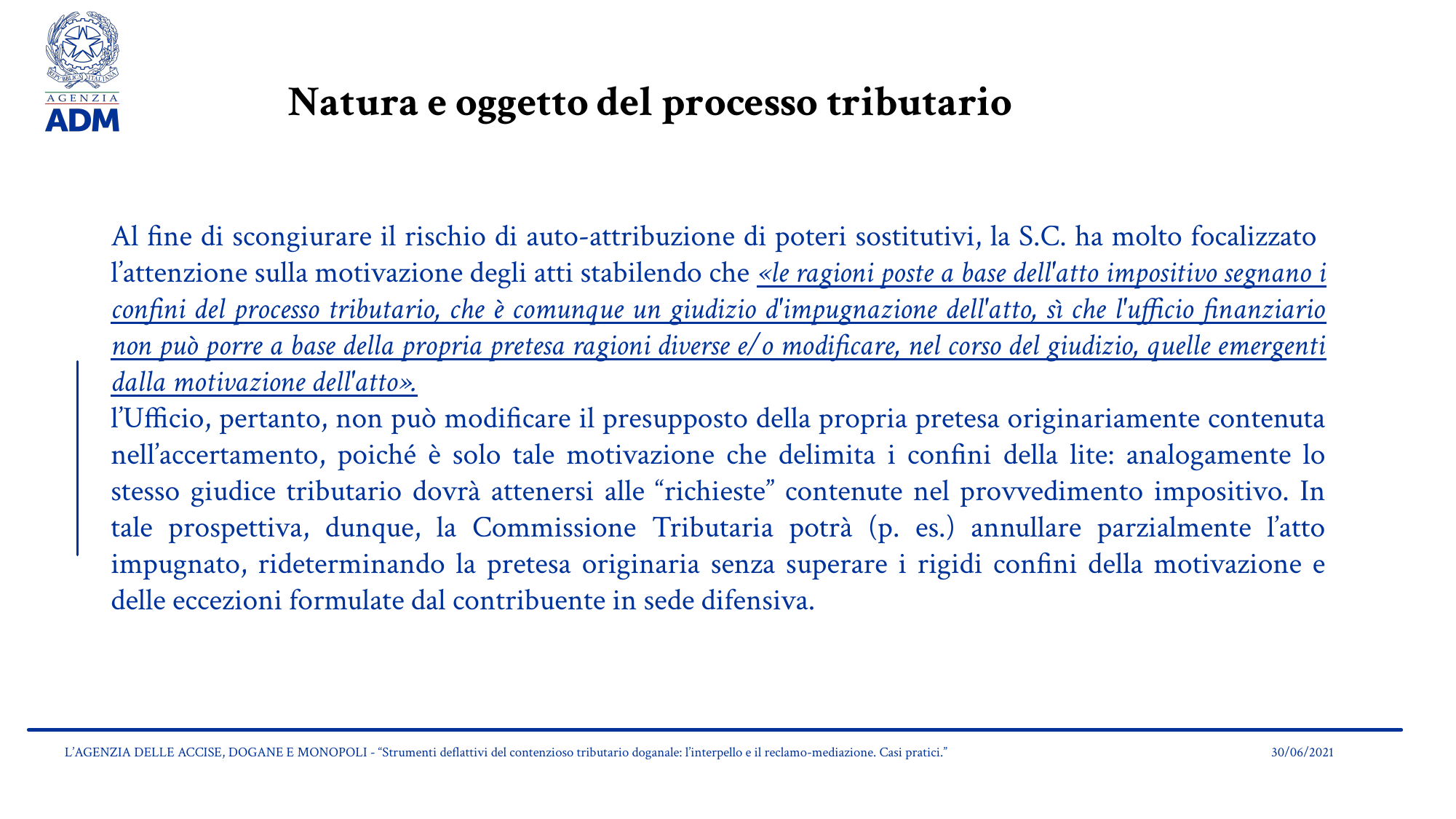

Natura e oggetto del processo tributario
Al fine di scongiurare il rischio di auto-attribuzione di poteri sostitutivi, la S.C. ha molto focalizzato  l’attenzione sulla motivazione degli atti stabilendo che «le ragioni poste a base dell'atto impositivo segnano i confini del processo tributario, che è comunque un giudizio d'impugnazione dell'atto, sì che l'ufficio finanziario non può porre a base della propria pretesa ragioni diverse e/o modificare, nel corso del giudizio, quelle emergenti dalla motivazione dell'atto».
l’Ufficio, pertanto, non può modificare il presupposto della propria pretesa originariamente contenuta nell’accertamento, poiché è solo tale motivazione che delimita i confini della lite: analogamente lo stesso giudice tributario dovrà attenersi alle “richieste” contenute nel provvedimento impositivo. In tale prospettiva, dunque, la Commissione Tributaria potrà (p. es.) annullare parzialmente l’atto impugnato, rideterminando la pretesa originaria senza superare i rigidi confini della motivazione e delle eccezioni formulate dal contribuente in sede difensiva.
30/06/2021
L’AGENZIA DELLE ACCISE, DOGANE E MONOPOLI - “Strumenti deflattivi del contenzioso tributario doganale: l’interpello e il reclamo-mediazione. Casi pratici.”